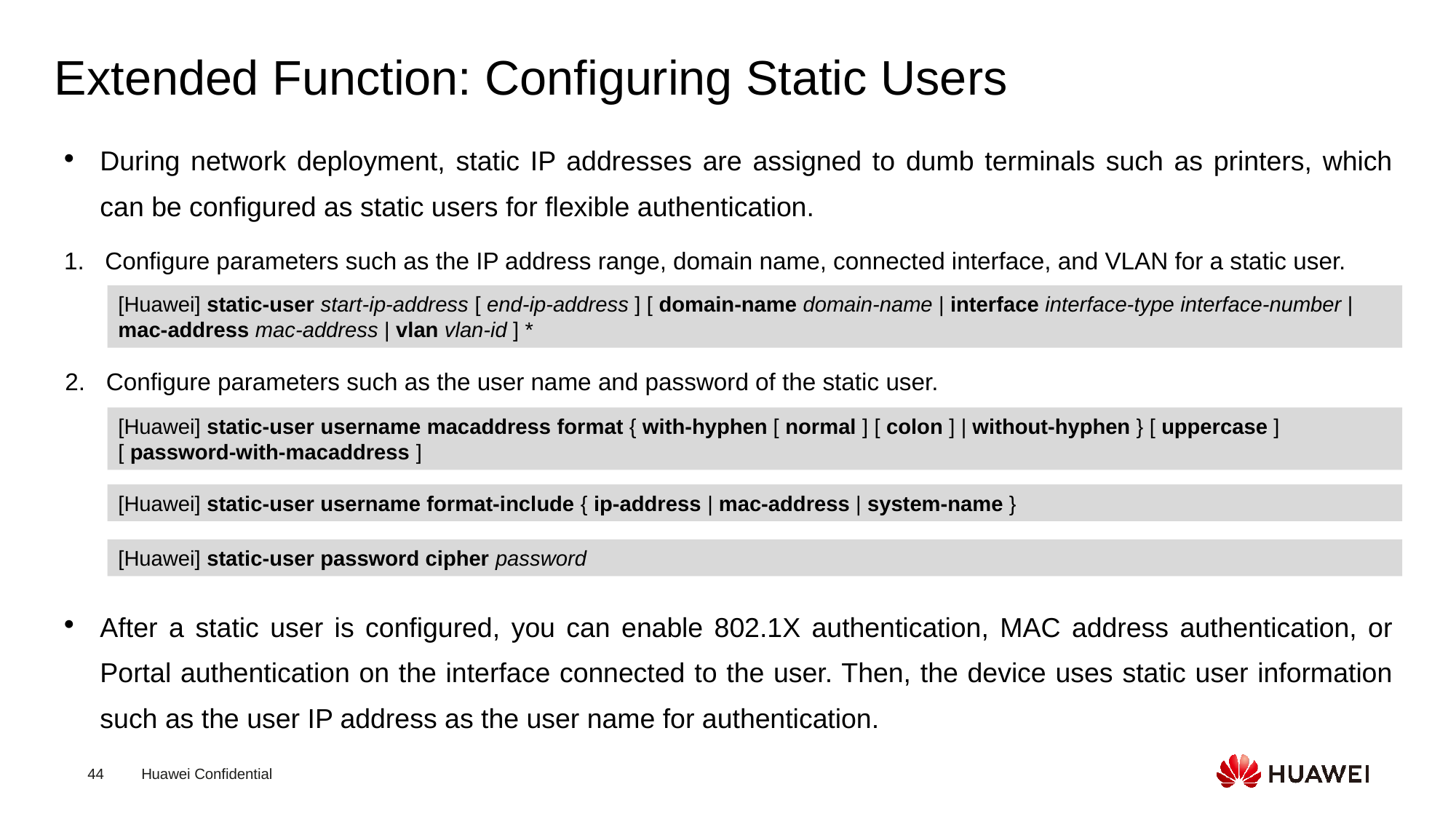

# Extended Function: Configuring Static Users
During network deployment, static IP addresses are assigned to dumb terminals such as printers, which can be configured as static users for flexible authentication.
Configure parameters such as the IP address range, domain name, connected interface, and VLAN for a static user.
[Huawei] static-user start-ip-address [ end-ip-address ] [ domain-name domain-name | interface interface-type interface-number | mac-address mac-address | vlan vlan-id ] *
Configure parameters such as the user name and password of the static user.
[Huawei] static-user username macaddress format { with-hyphen [ normal ] [ colon ] | without-hyphen } [ uppercase ] [ password-with-macaddress ]
[Huawei] static-user username format-include { ip-address | mac-address | system-name }
[Huawei] static-user password cipher password
After a static user is configured, you can enable 802.1X authentication, MAC address authentication, or Portal authentication on the interface connected to the user. Then, the device uses static user information such as the user IP address as the user name for authentication.